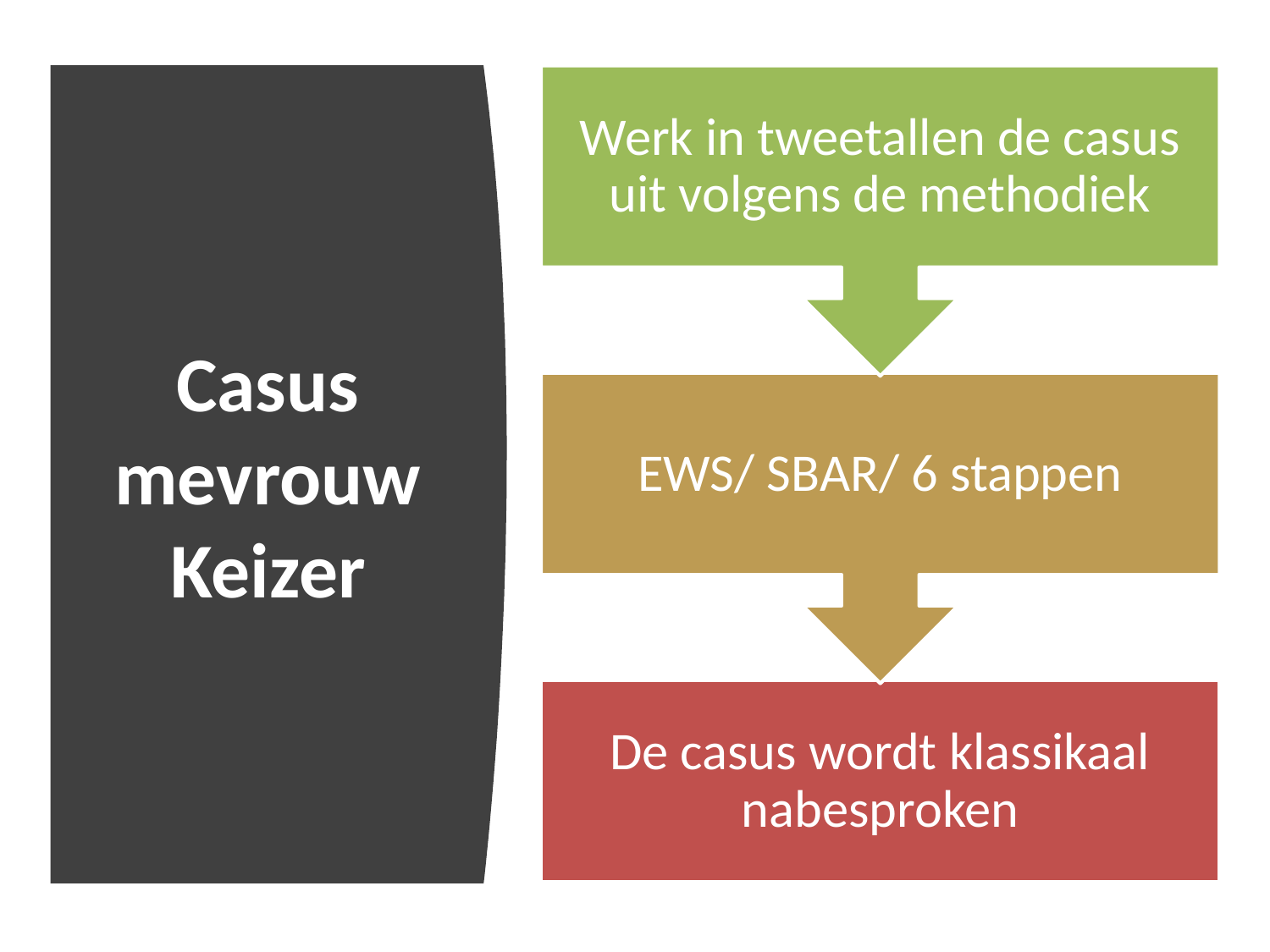

De casus wordt klassikaal nabesproken
EWS/ SBAR/ 6 stappen
Werk in tweetallen de casus uit volgens de methodiek

# Casus mevrouw Keizer